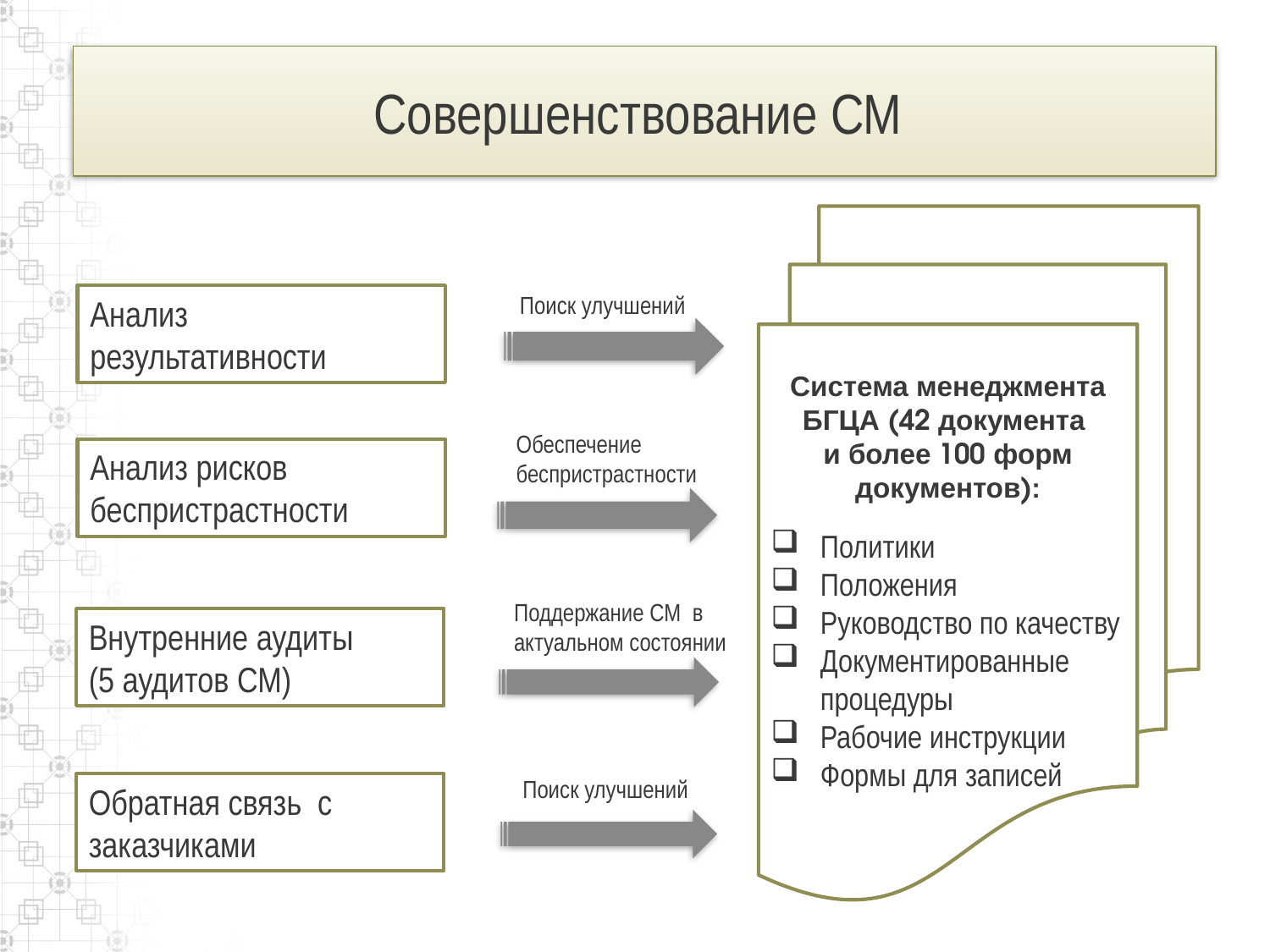

# Совершенствование СМ

Система менеджмента БГЦА (42 документа
и более 100 форм документов):

Политики
Положения
Руководство по качеству
Документированные процедуры
Рабочие инструкции
Формы для записей

Анализ результативности
Поиск улучшений

Обеспечение беспристрастности
Анализ рисков беспристрастности

Поддержание СМ  в актуальном состоянии
Внутренние аудиты
(5 аудитов СМ)

Обратная связь  с заказчиками
Поиск улучшений